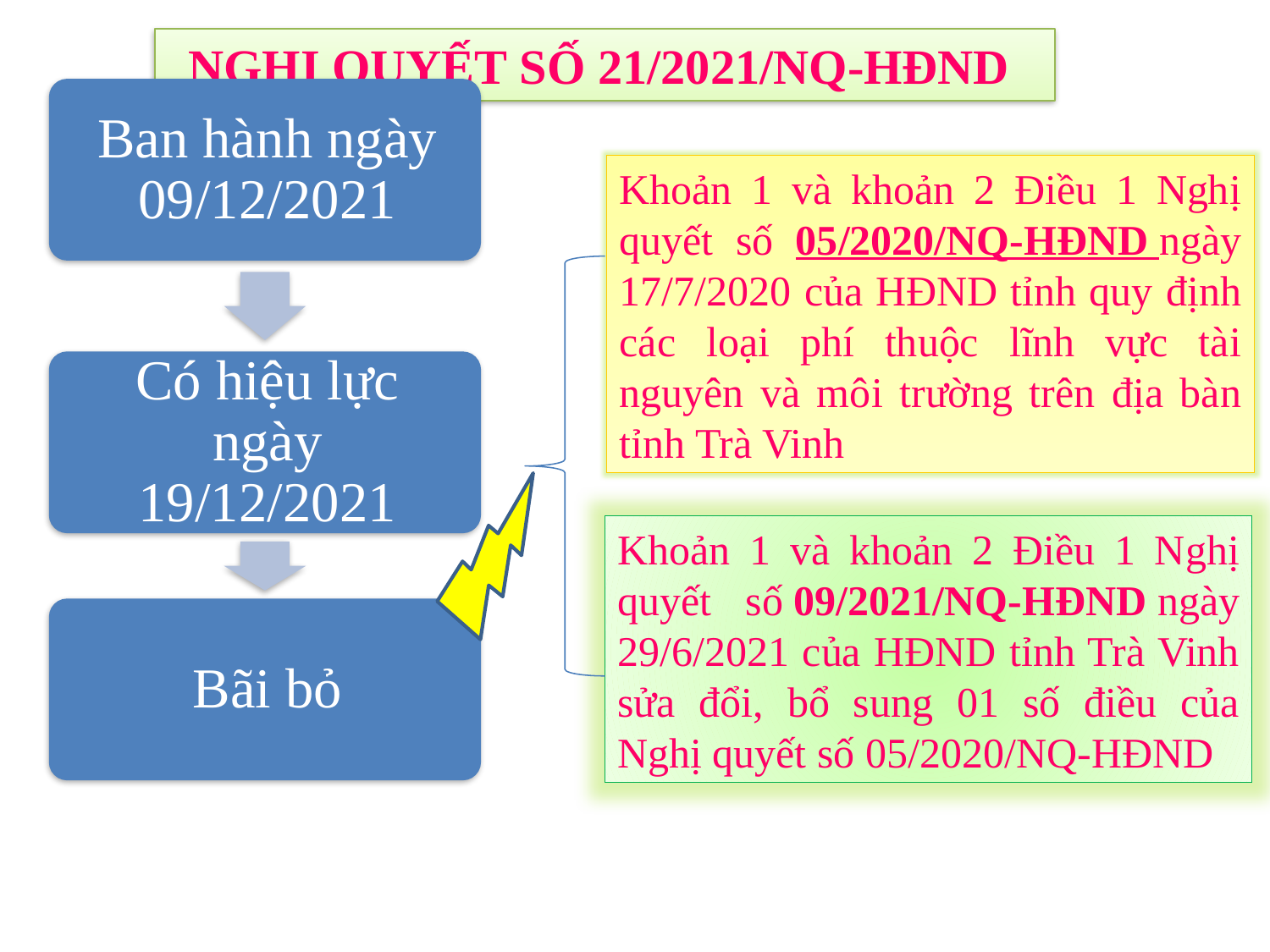

NGHỊ QUYẾT SỐ 21/2021/NQ-HĐND
Ban hành ngày 09/12/2021

Có hiệu lực ngày 19/12/2021

Bãi bỏ
Khoản 1 và khoản 2 Điều 1 Nghị quyết số 05/2020/NQ-HĐND ngày 17/7/2020 của HĐND tỉnh quy định các loại phí thuộc lĩnh vực tài nguyên và môi trường trên địa bàn tỉnh Trà Vinh

Khoản 1 và khoản 2 Điều 1 Nghị quyết số 09/2021/NQ-HĐND ngày 29/6/2021 của HĐND tỉnh Trà Vinh sửa đổi, bổ sung 01 số điều của Nghị quyết số 05/2020/NQ-HĐND